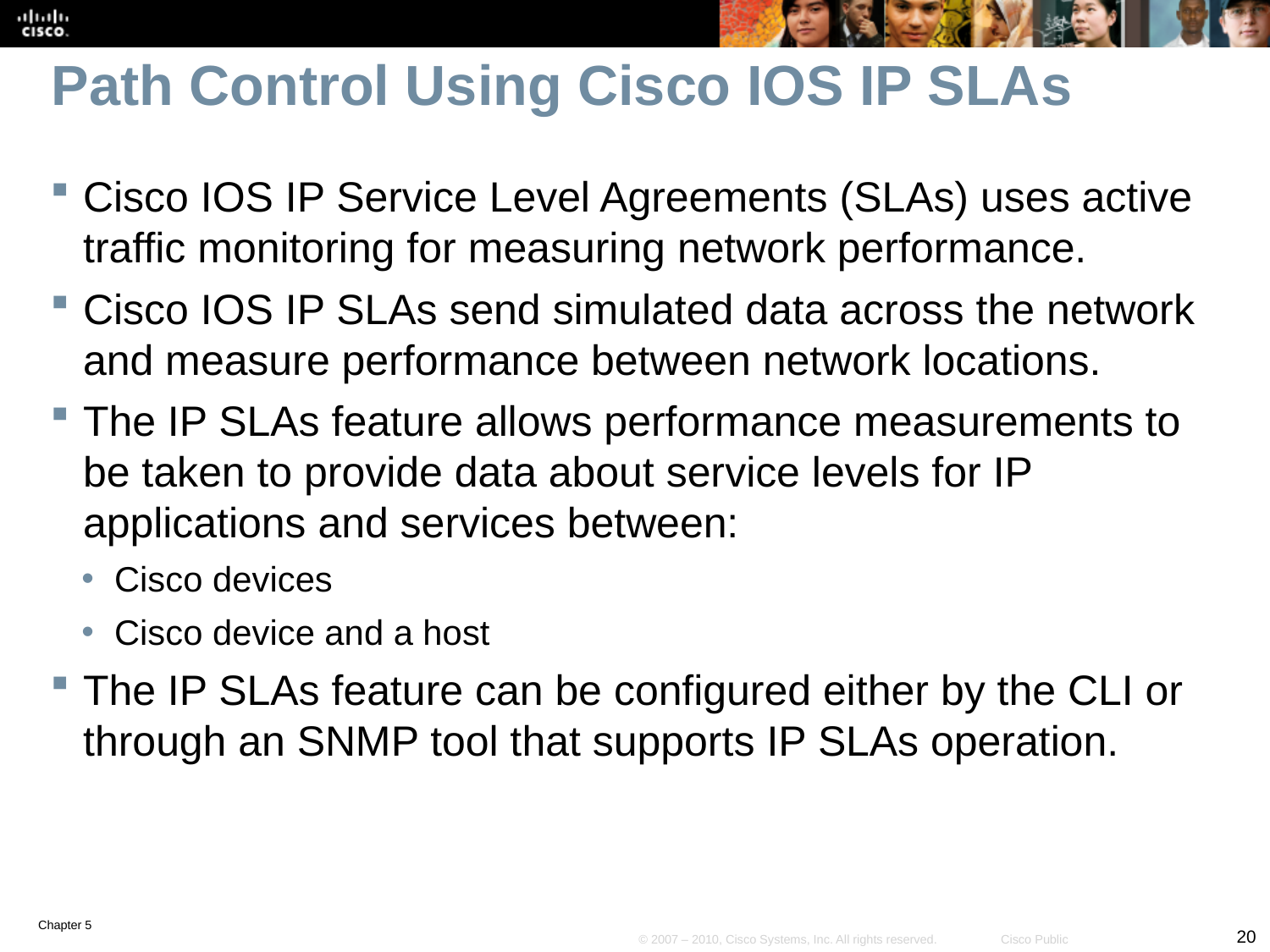

# Path Control Using Cisco IOS IP SLAs
Cisco IOS IP Service Level Agreements (SLAs) uses active traffic monitoring for measuring network performance.
Cisco IOS IP SLAs send simulated data across the network and measure performance between network locations.
The IP SLAs feature allows performance measurements to be taken to provide data about service levels for IP applications and services between:
Cisco devices
Cisco device and a host
The IP SLAs feature can be configured either by the CLI or through an SNMP tool that supports IP SLAs operation.